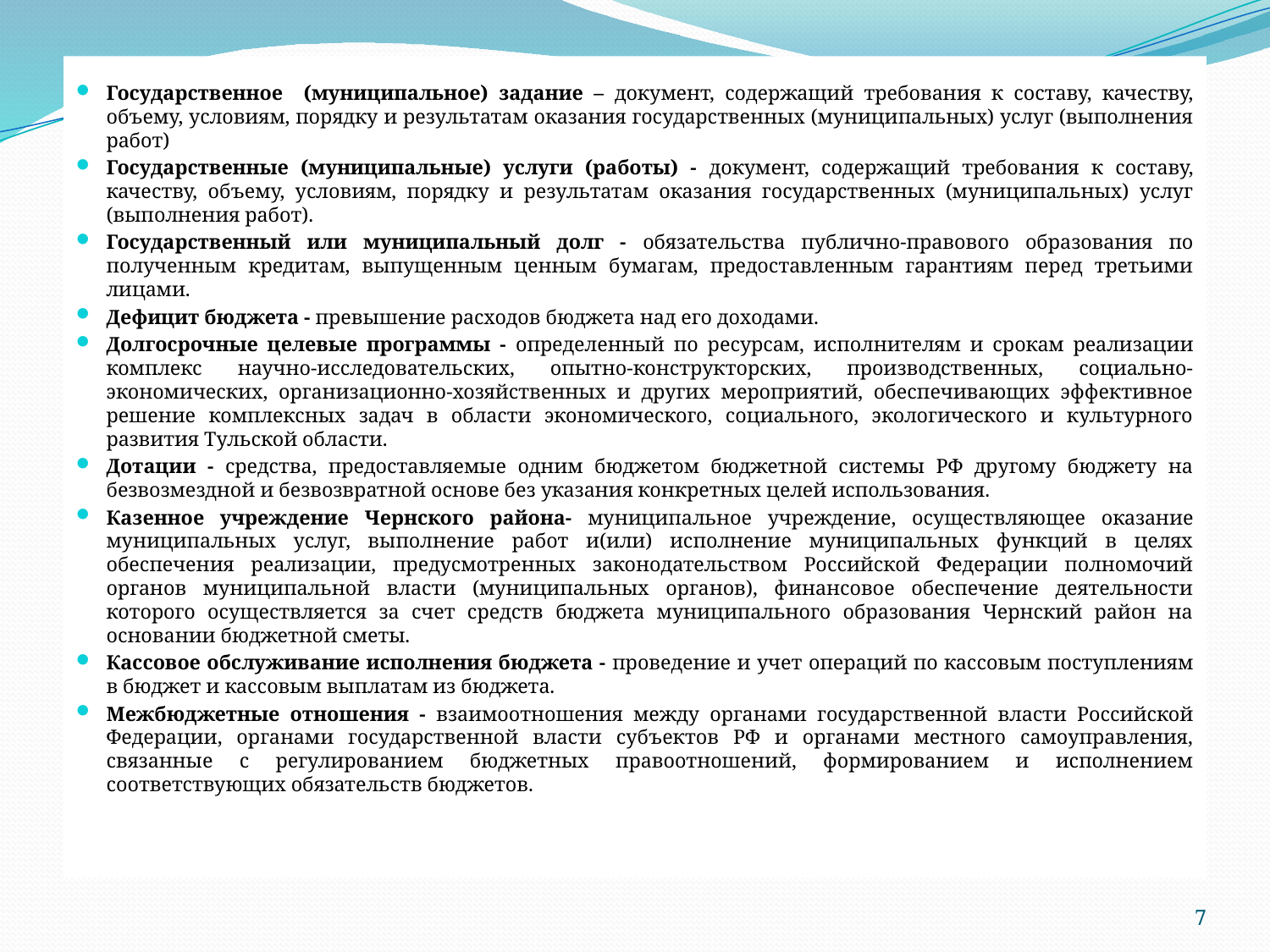

Государственное  (муниципальное) задание – документ, содержащий требования к составу, качеству, объему, условиям, порядку и результатам оказания государственных (муниципальных) услуг (выполнения работ)
Государственные (муниципальные) услуги (работы) - документ, содержащий требования к составу, качеству, объему, условиям, порядку и результатам оказания государственных (муниципальных) услуг (выполнения работ).
Государственный или муниципальный долг - обязательства публично-правового образования по полученным кредитам, выпущенным ценным бумагам, предоставленным гарантиям перед третьими лицами.
Дефицит бюджета - превышение расходов бюджета над его доходами.
Долгосрочные целевые программы - определенный по ресурсам, исполнителям и срокам реализации комплекс научно-исследовательских, опытно-конструкторских, производственных, социально-экономических, организационно-хозяйственных и других мероприятий, обеспечивающих эффективное решение комплексных задач в области экономического, социального, экологического и культурного развития Тульской области.
Дотации - средства, предоставляемые одним бюджетом бюджетной системы РФ другому бюджету на безвозмездной и безвозвратной основе без указания конкретных целей использования.
Казенное учреждение Чернского района- муниципальное учреждение, осуществляющее оказание муниципальных услуг, выполнение работ и(или) исполнение муниципальных функций в целях обеспечения реализации, предусмотренных законодательством Российской Федерации полномочий органов муниципальной власти (муниципальных органов), финансовое обеспечение деятельности которого осуществляется за счет средств бюджета муниципального образования Чернский район на основании бюджетной сметы.
Кассовое обслуживание исполнения бюджета - проведение и учет операций по кассовым поступлениям в бюджет и кассовым выплатам из бюджета.
Межбюджетные отношения - взаимоотношения между органами государственной власти Российской Федерации, органами государственной власти субъектов РФ и органами местного самоуправления, связанные с регулированием бюджетных правоотношений, формированием и исполнением соответствующих обязательств бюджетов.

7